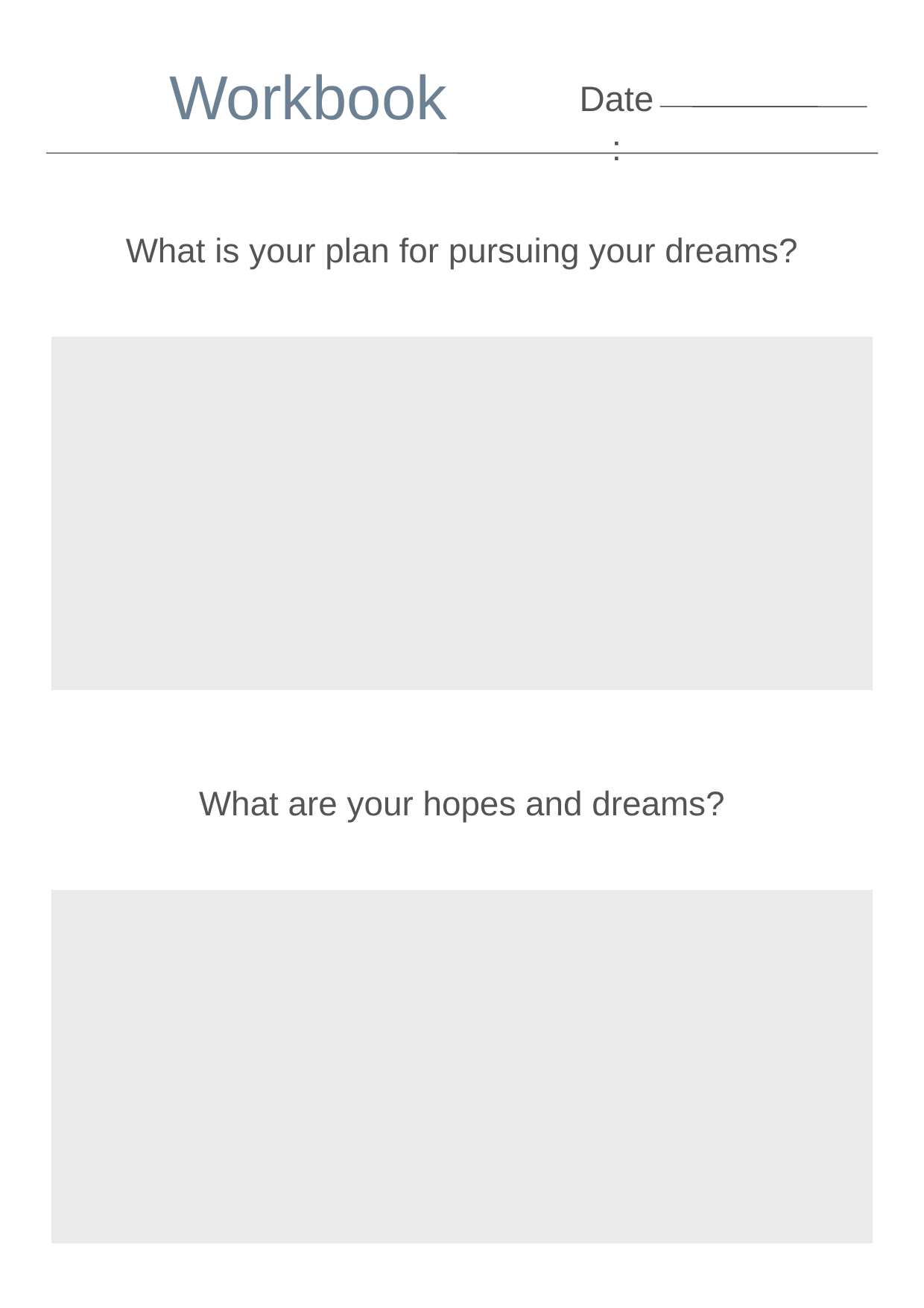

Workbook
Date:

What is your plan for pursuing your dreams?

What are your hopes and dreams?